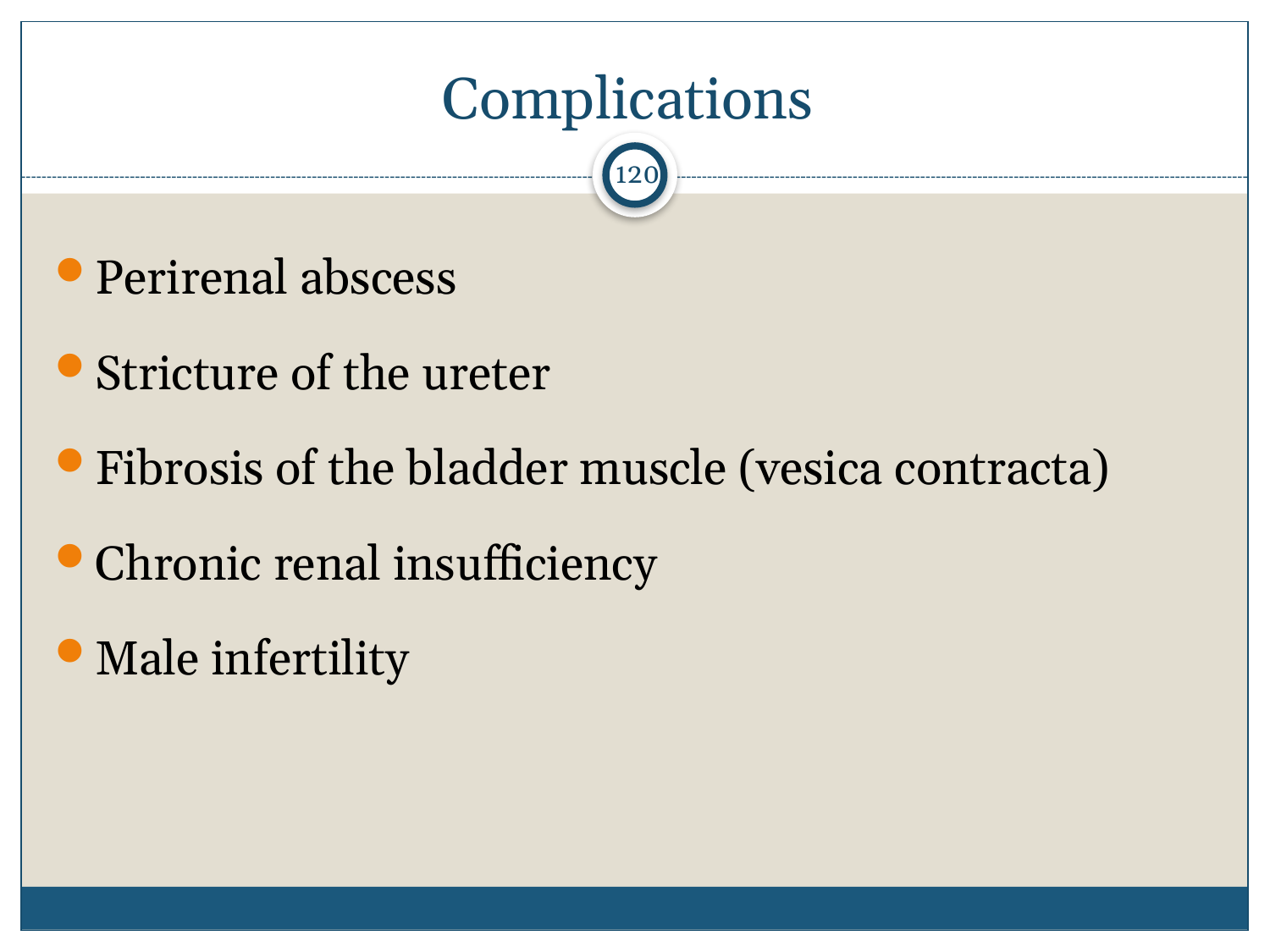

# Complications
120
Perirenal abscess
Stricture of the ureter
Fibrosis of the bladder muscle (vesica contracta)
Chronic renal insufficiency
Male infertility